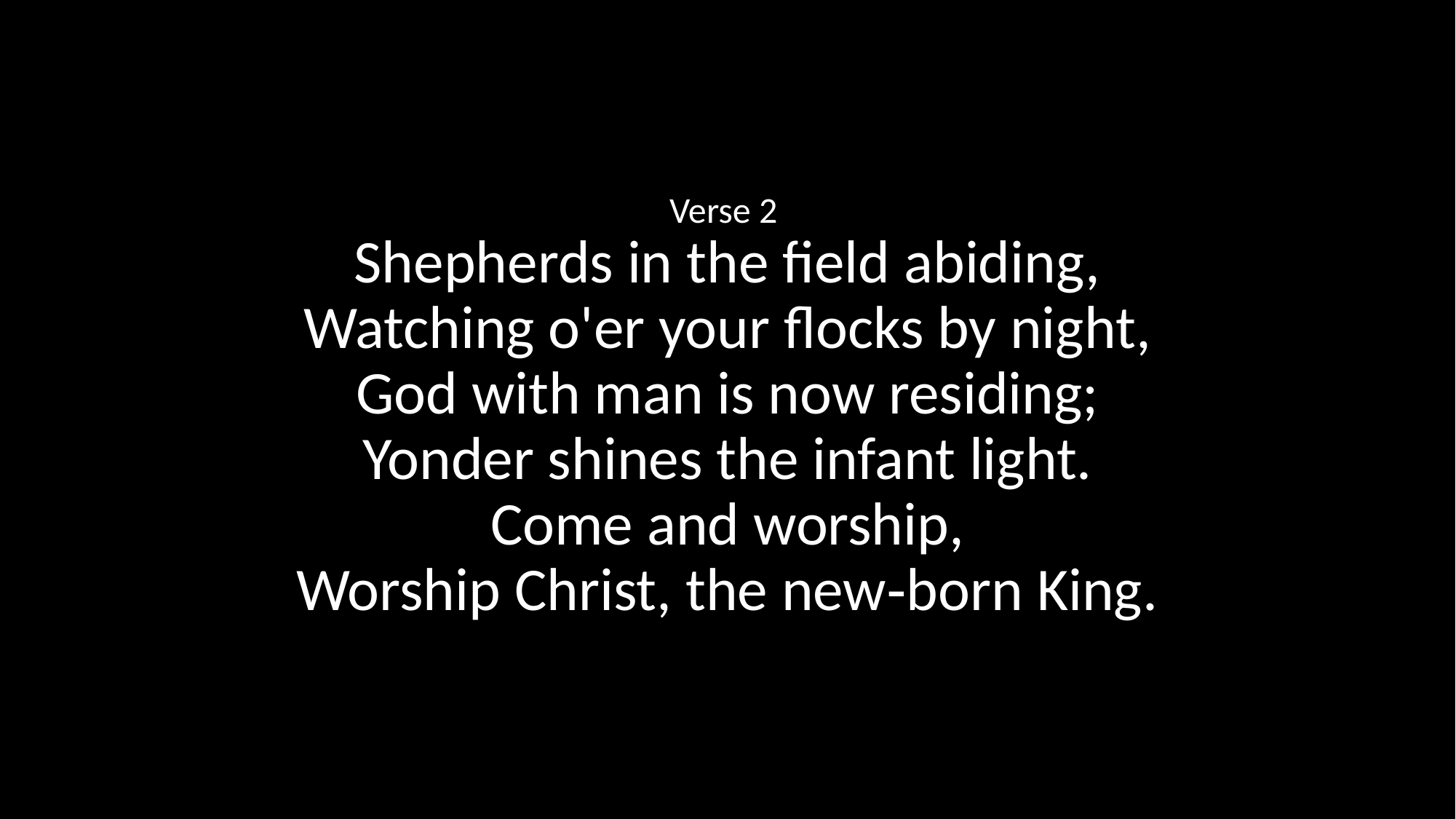

Verse 2
Shepherds in the field abiding,
Watching o'er your flocks by night,
God with man is now residing;
Yonder shines the infant light.
Come and worship,
Worship Christ, the new‑born King.